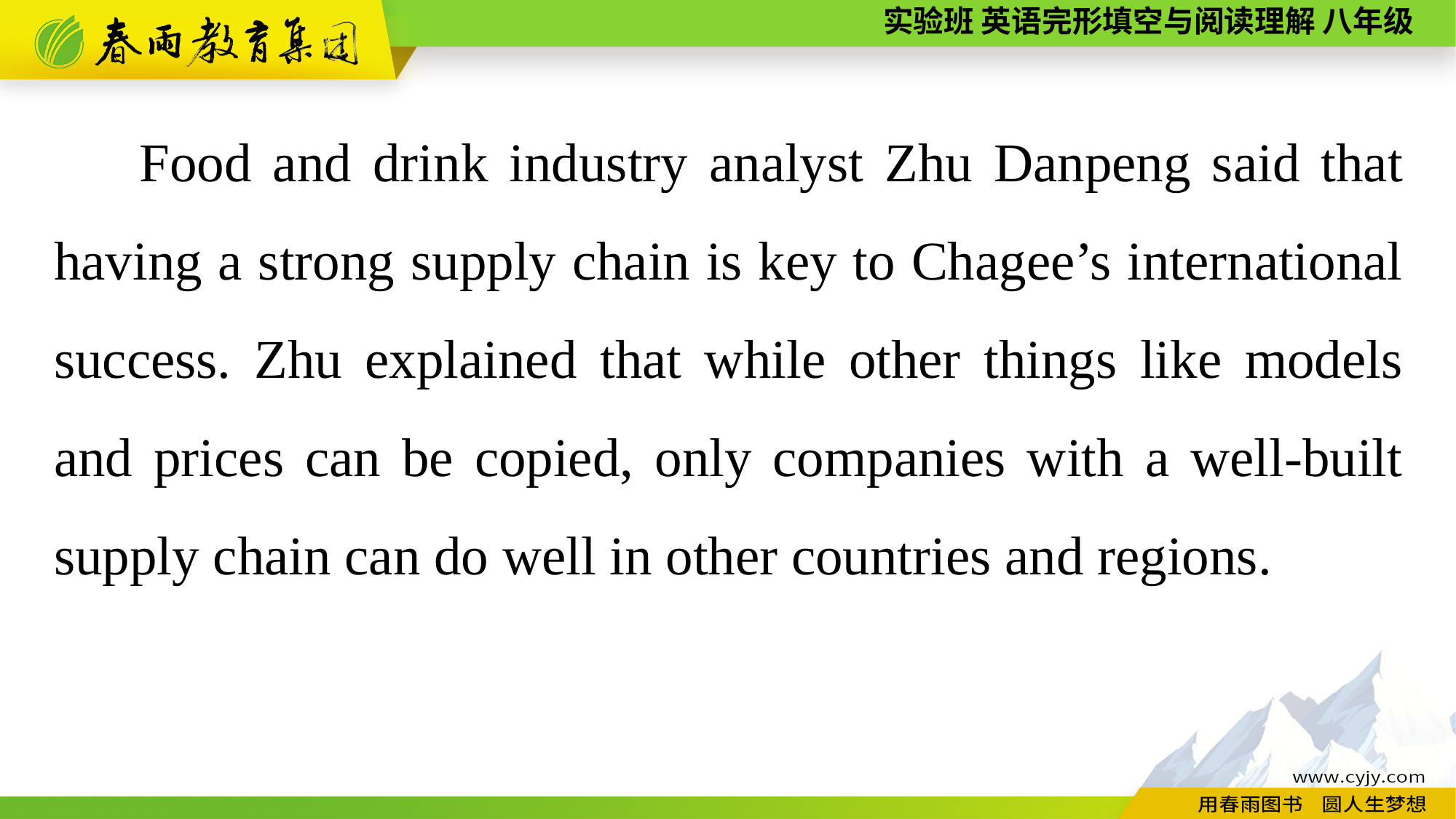

Food and drink industry analyst Zhu Danpeng said that having a strong supply chain is key to Chagee’s international success. Zhu explained that while other things like models and prices can be copied, only companies with a well-built supply chain can do well in other countries and regions.